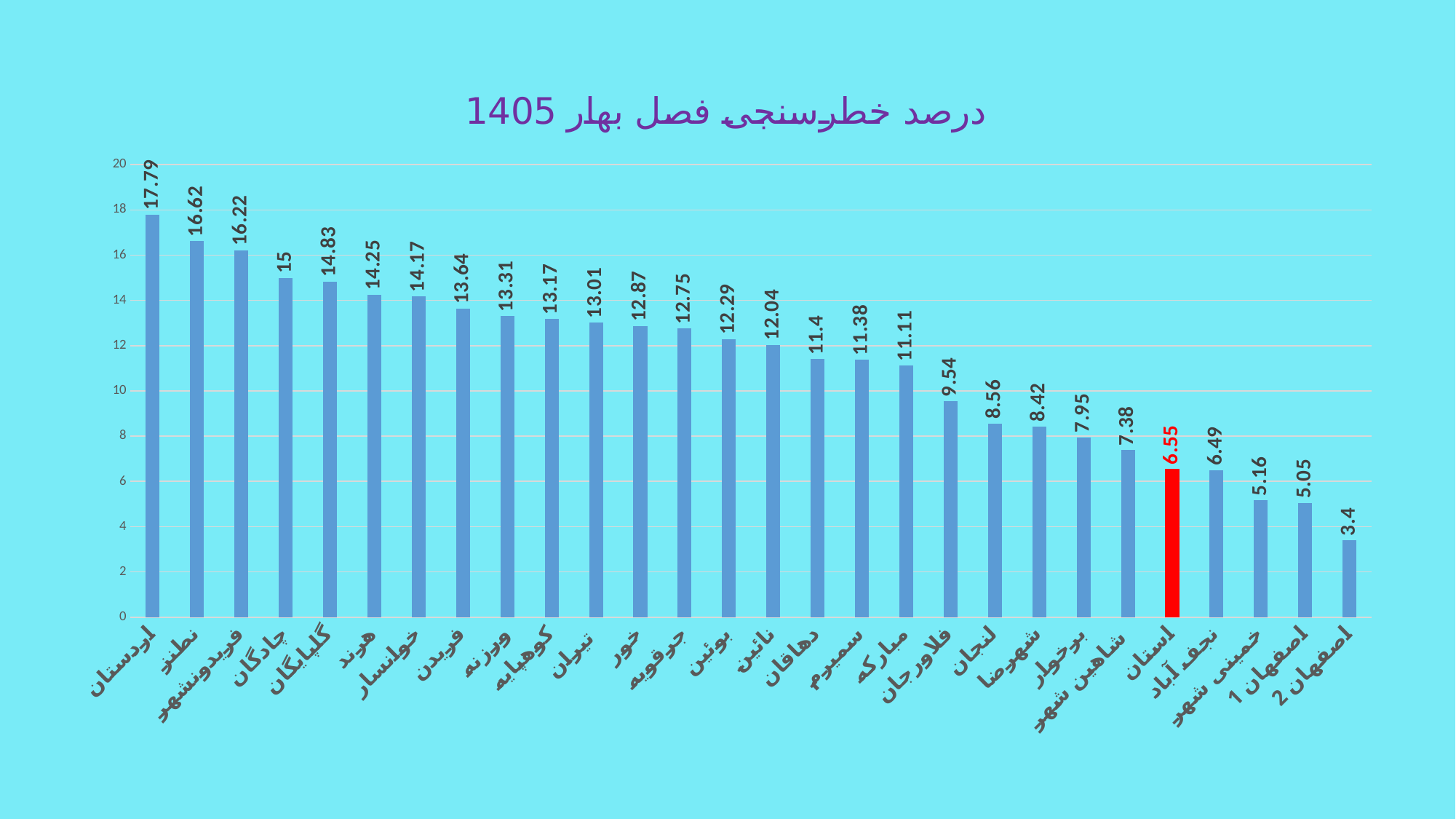

### Chart: درصد خطرسنجی فصل بهار 1405

| Category | درصد خطرسنجی فصل بهار 1405 |
|---|---|
| اردستان | 17.79 |
| نطنز | 16.62 |
| فریدونشهر | 16.22 |
| چادگان | 15.0 |
| گلپایگان | 14.83 |
| هرند | 14.25 |
| خوانسار | 14.17 |
| فریدن | 13.64 |
| ورزنه | 13.31 |
| کوهپایه | 13.17 |
| تیران  | 13.01 |
| خور | 12.87 |
| جرقویه | 12.75 |
| بوئین | 12.29 |
| نائین | 12.04 |
| دهاقان | 11.4 |
| سمیرم | 11.38 |
| مبارکه | 11.11 |
| فلاورجان | 9.54 |
| لنجان | 8.56 |
| شهرضا | 8.42 |
| برخوار | 7.95 |
| شاهین شهر  | 7.38 |
| استان | 6.55 |
| نجف آباد | 6.49 |
| خمینی شهر | 5.16 |
| اصفهان 1 | 5.05 |
| اصفهان 2 | 3.4 |